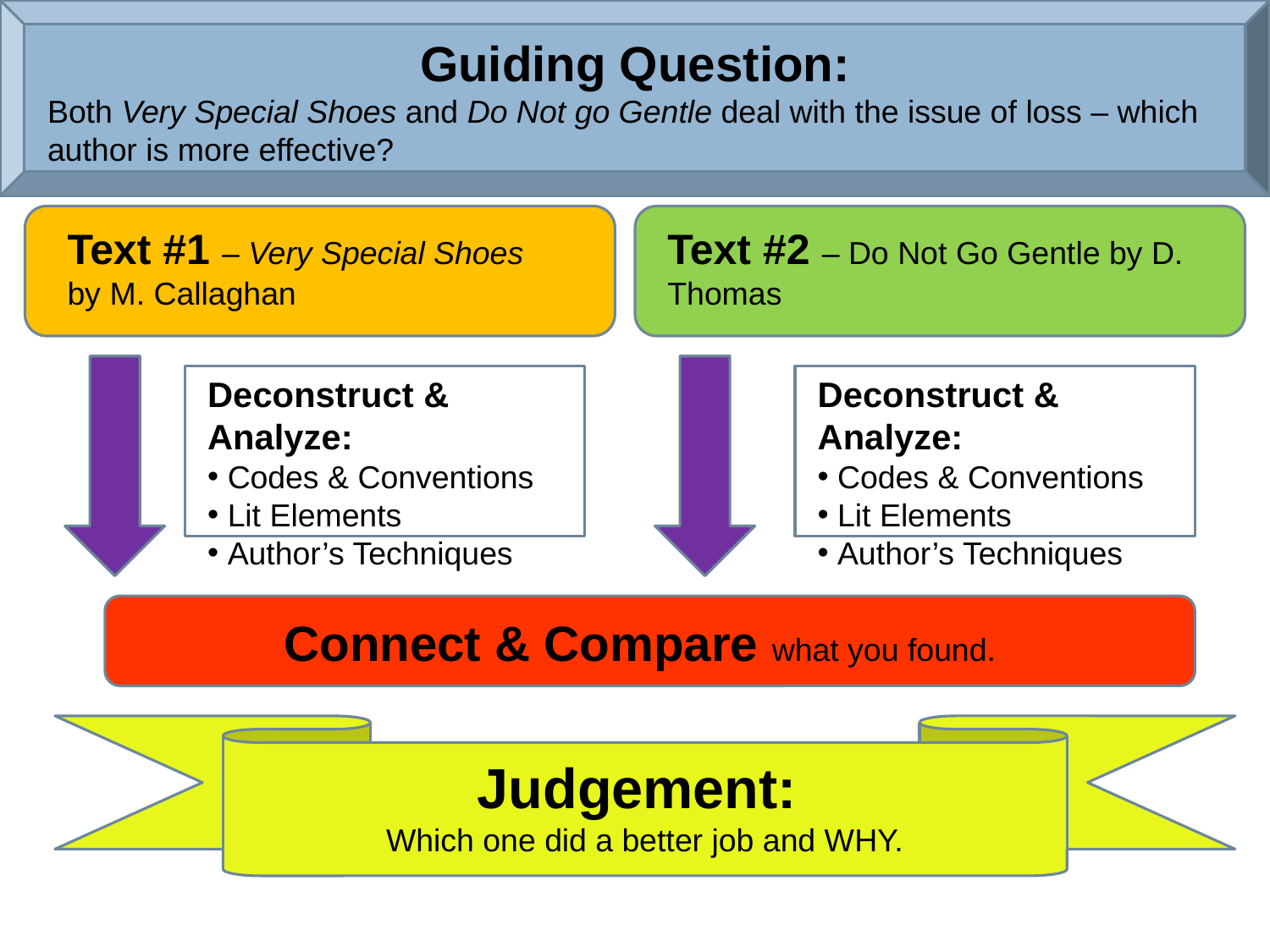

Guiding Question:
Both Very Special Shoes and Do Not go Gentle deal with the issue of loss – which author is more effective?

Text #1 – Very Special Shoes by M. Callaghan
Text #2 – Do Not Go Gentle by D. Thomas

Deconstruct & Analyze:
 Codes & Conventions
 Lit Elements
 Author’s Techniques

Deconstruct & Analyze:
 Codes & Conventions
 Lit Elements
 Author’s Techniques

Connect & Compare what you found.

Judgement:
Which one did a better job and WHY.